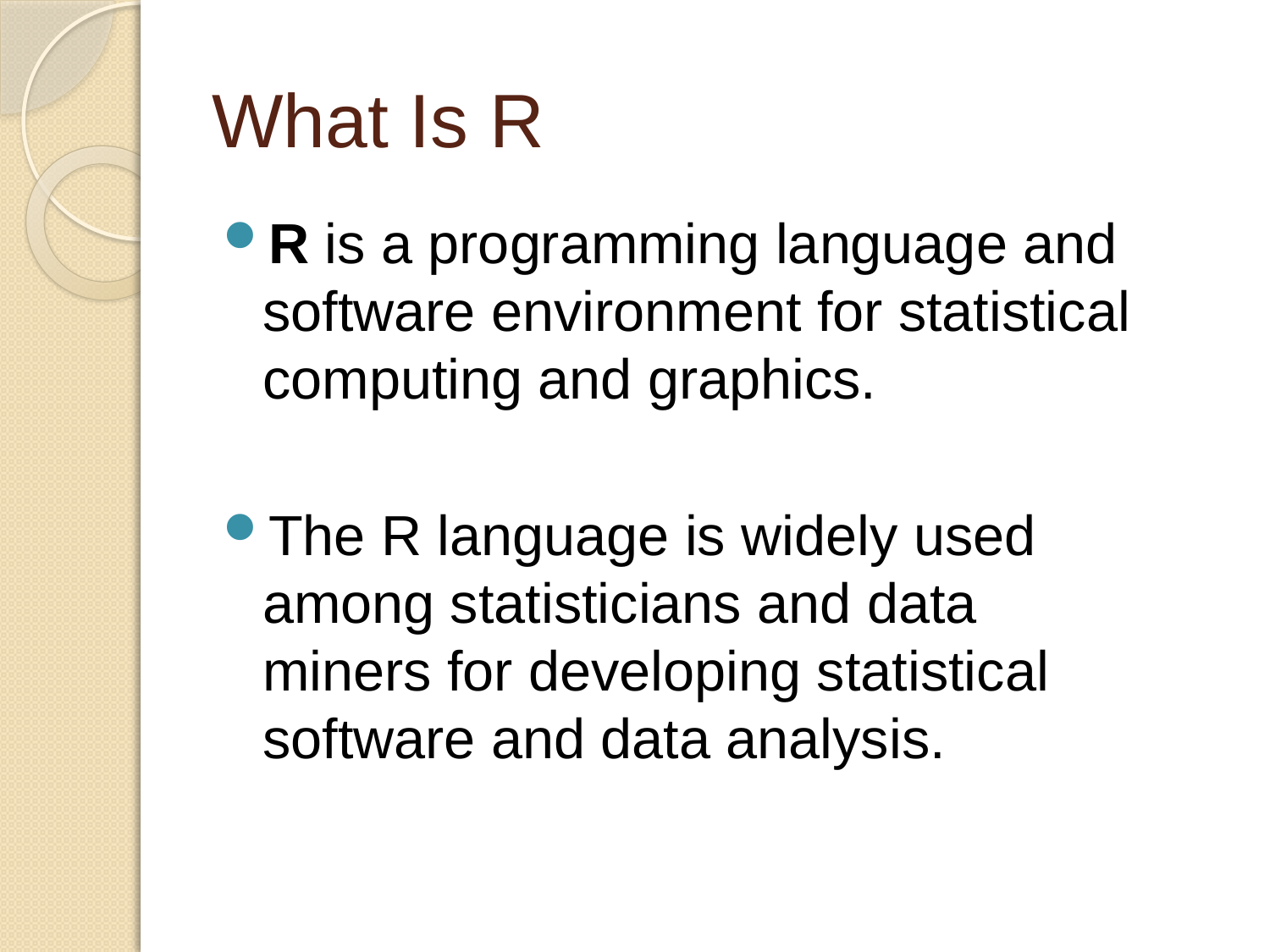

# What Is R
R is a programming language and software environment for statistical computing and graphics.

The R language is widely used among statisticians and data miners for developing statistical software and data analysis.